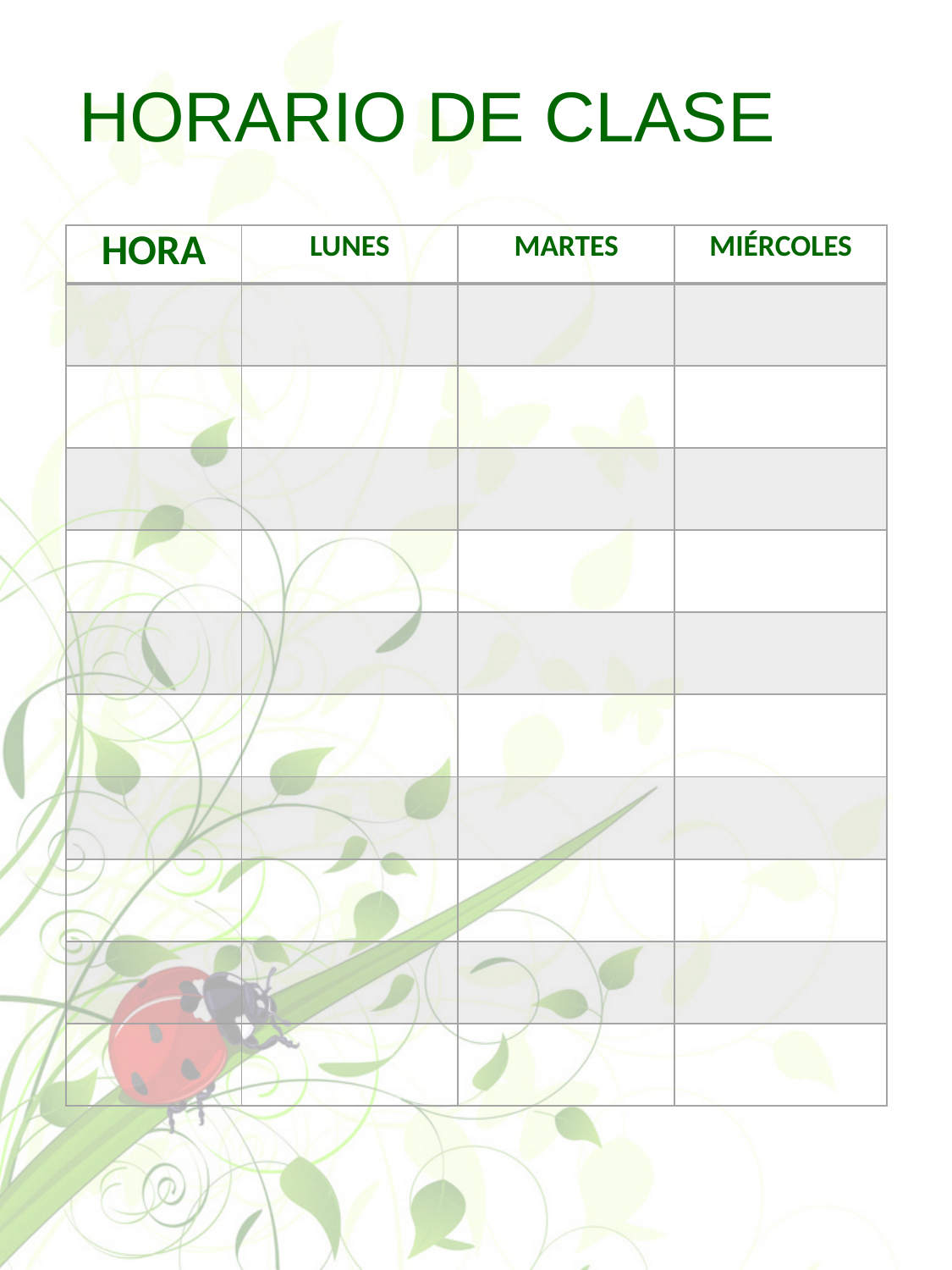

# HORARIO DE CLASE
| HORA | LUNES | MARTES | MIÉRCOLES |
| --- | --- | --- | --- |
|  |  |  |  |
|  |  |  |  |
|  |  |  |  |
|  |  |  |  |
|  |  |  |  |
|  |  |  |  |
|  |  |  |  |
|  |  |  |  |
|  |  |  |  |
|  |  |  |  |